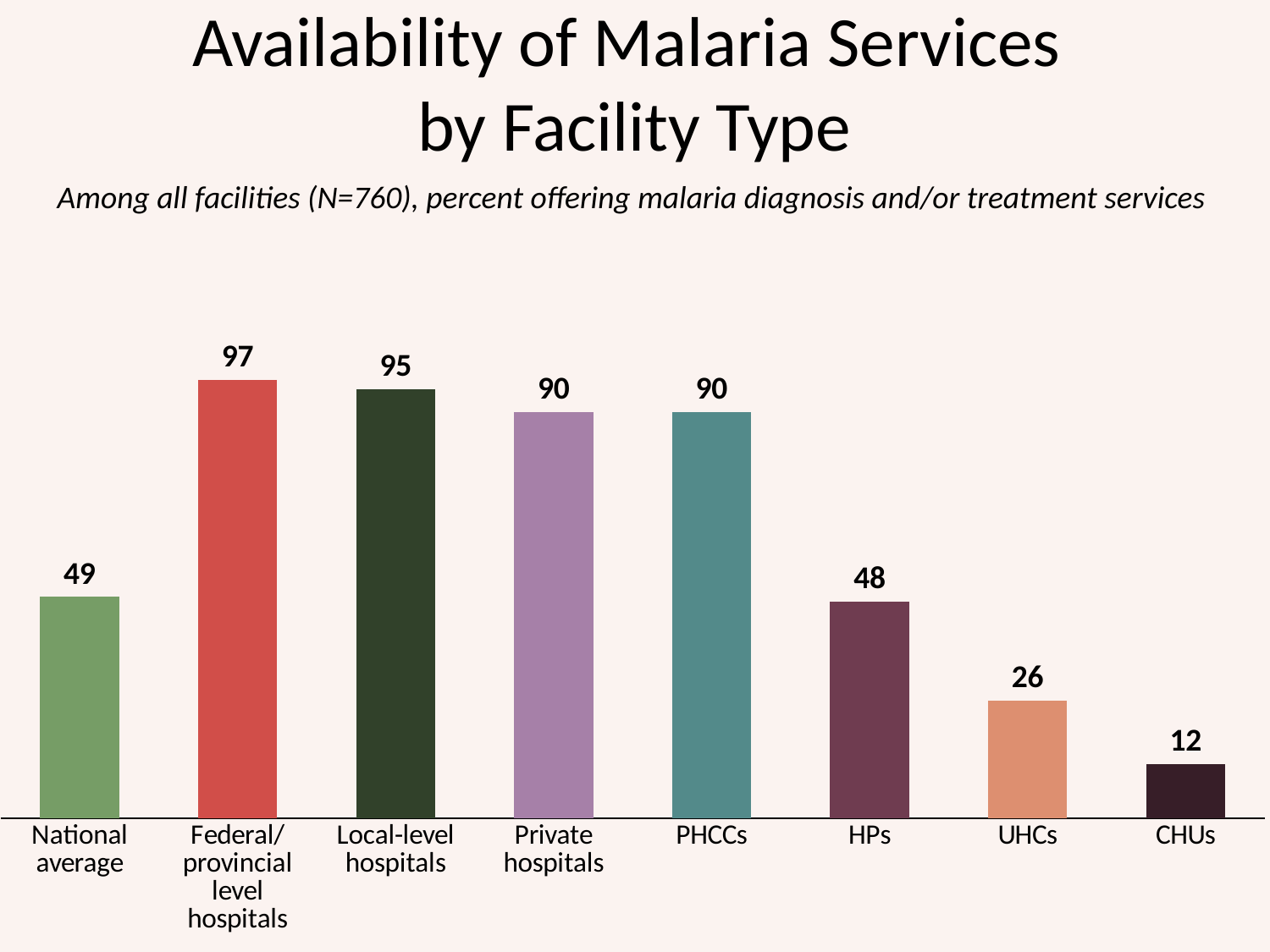

Availability of Malaria Services
by Facility Type
Among all facilities (N=760), percent offering malaria diagnosis and/or treatment services

### Chart

| Category | Malaria |
|---|---|
| National average | 49.0 |
| Federal/ provincial level hospitals | 97.0 |
| Local-level hospitals | 95.0 |
| Private hospitals | 90.0 |
| PHCCs | 90.0 |
| HPs | 48.0 |
| UHCs | 26.0 |
| CHUs | 12.0 |